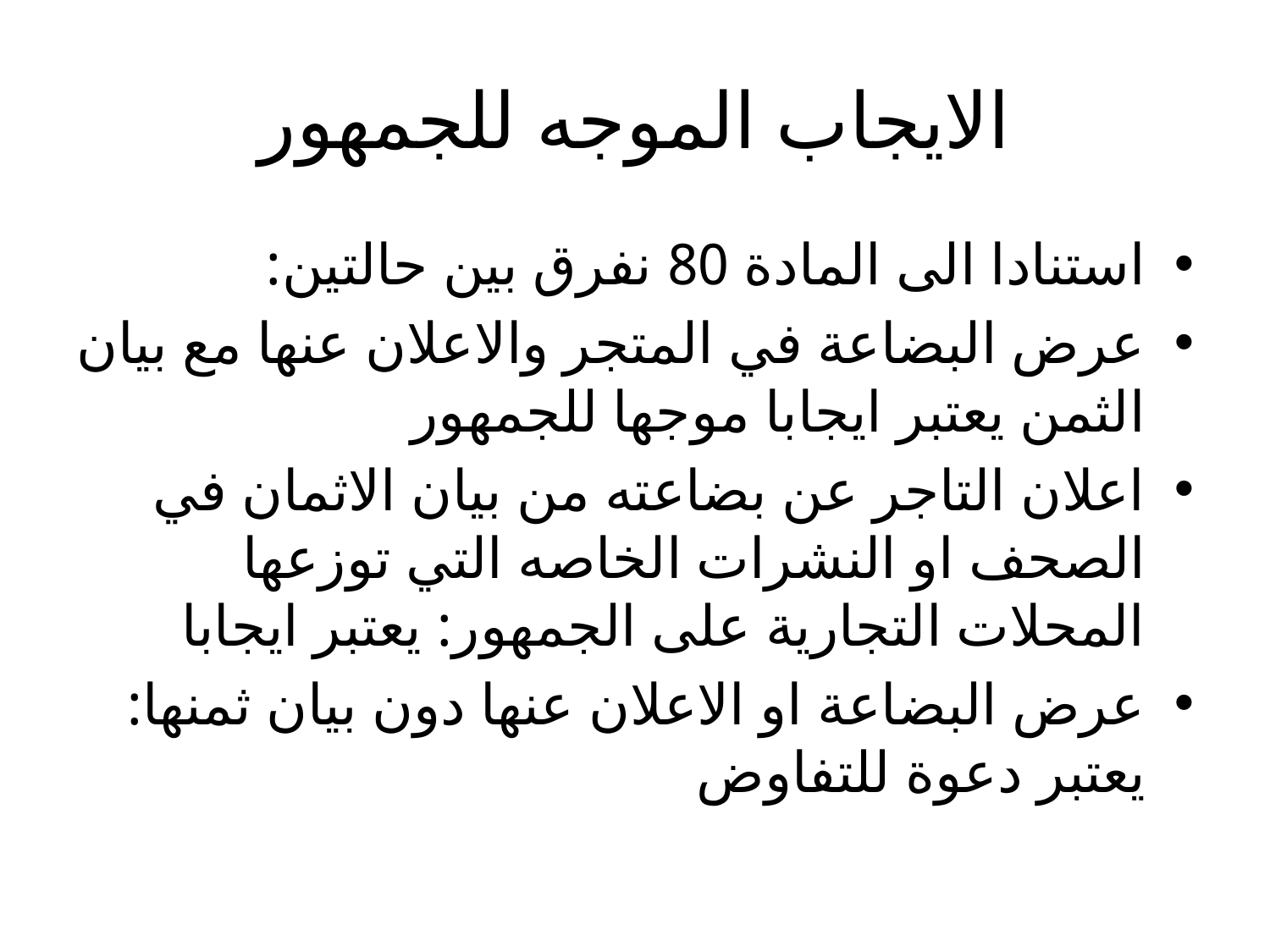

# الايجاب الموجه للجمهور
استنادا الى المادة 80 نفرق بين حالتين:
عرض البضاعة في المتجر والاعلان عنها مع بيان الثمن يعتبر ايجابا موجها للجمهور
اعلان التاجر عن بضاعته من بيان الاثمان في الصحف او النشرات الخاصه التي توزعها المحلات التجارية على الجمهور: يعتبر ايجابا
عرض البضاعة او الاعلان عنها دون بيان ثمنها: يعتبر دعوة للتفاوض